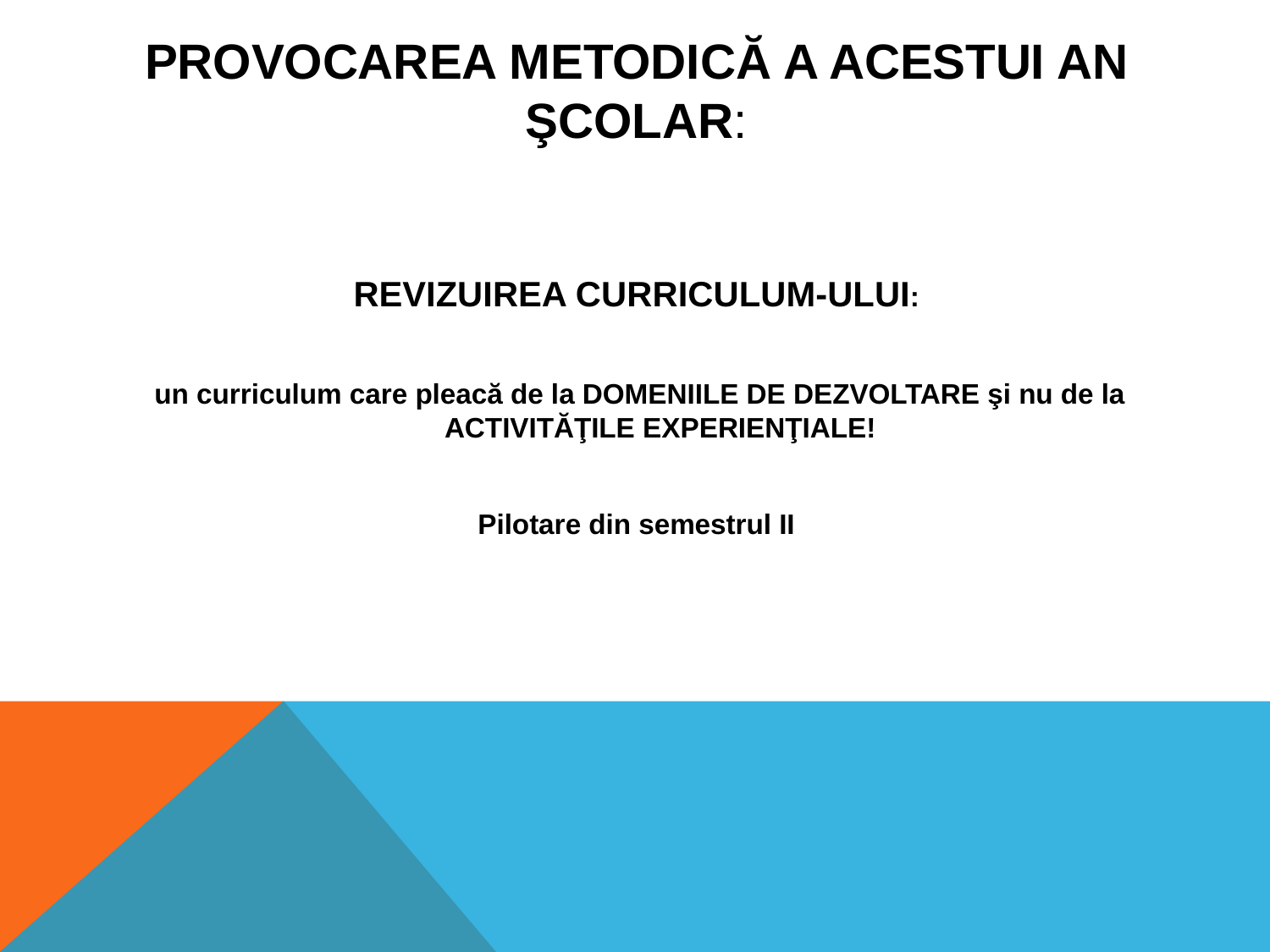

# PROVOCAREA METODICĂ A ACESTUI AN ŞCOLAR:

REVIZUIREA CURRICULUM-ULUI:

 un curriculum care pleacă de la DOMENIILE DE DEZVOLTARE şi nu de la ACTIVITĂŢILE EXPERIENŢIALE!

Pilotare din semestrul II